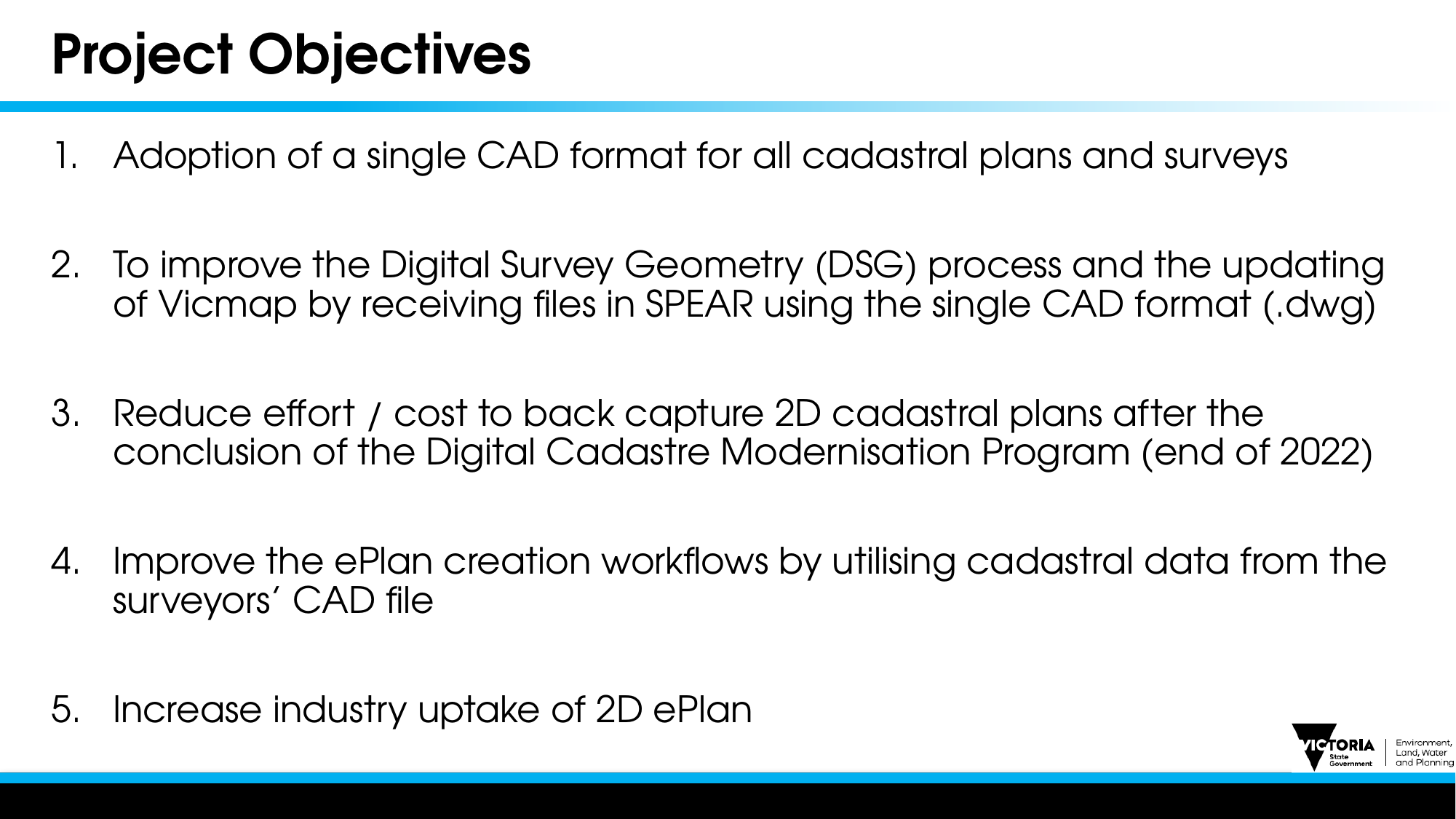

# Project Objectives
Adoption of a single CAD format for all cadastral plans and surveys

To improve the Digital Survey Geometry (DSG) process and the updating of Vicmap by receiving files in SPEAR using the single CAD format (.dwg)

Reduce effort / cost to back capture 2D cadastral plans after the conclusion of the Digital Cadastre Modernisation Program (end of 2022)

Improve the ePlan creation workflows by utilising cadastral data from the surveyors’ CAD file

Increase industry uptake of 2D ePlan